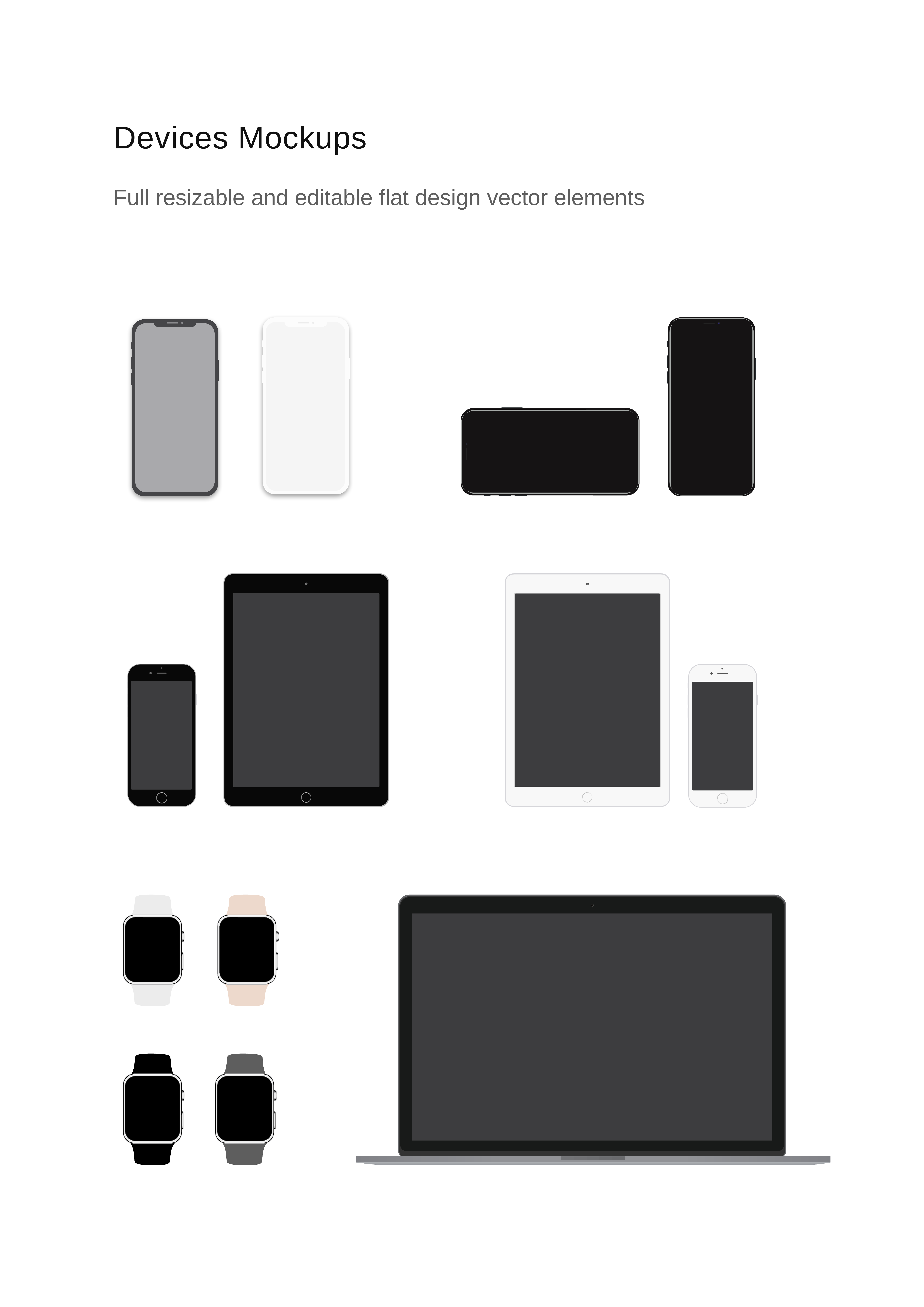

Devices Mockups
Full resizable and editable flat design vector elements